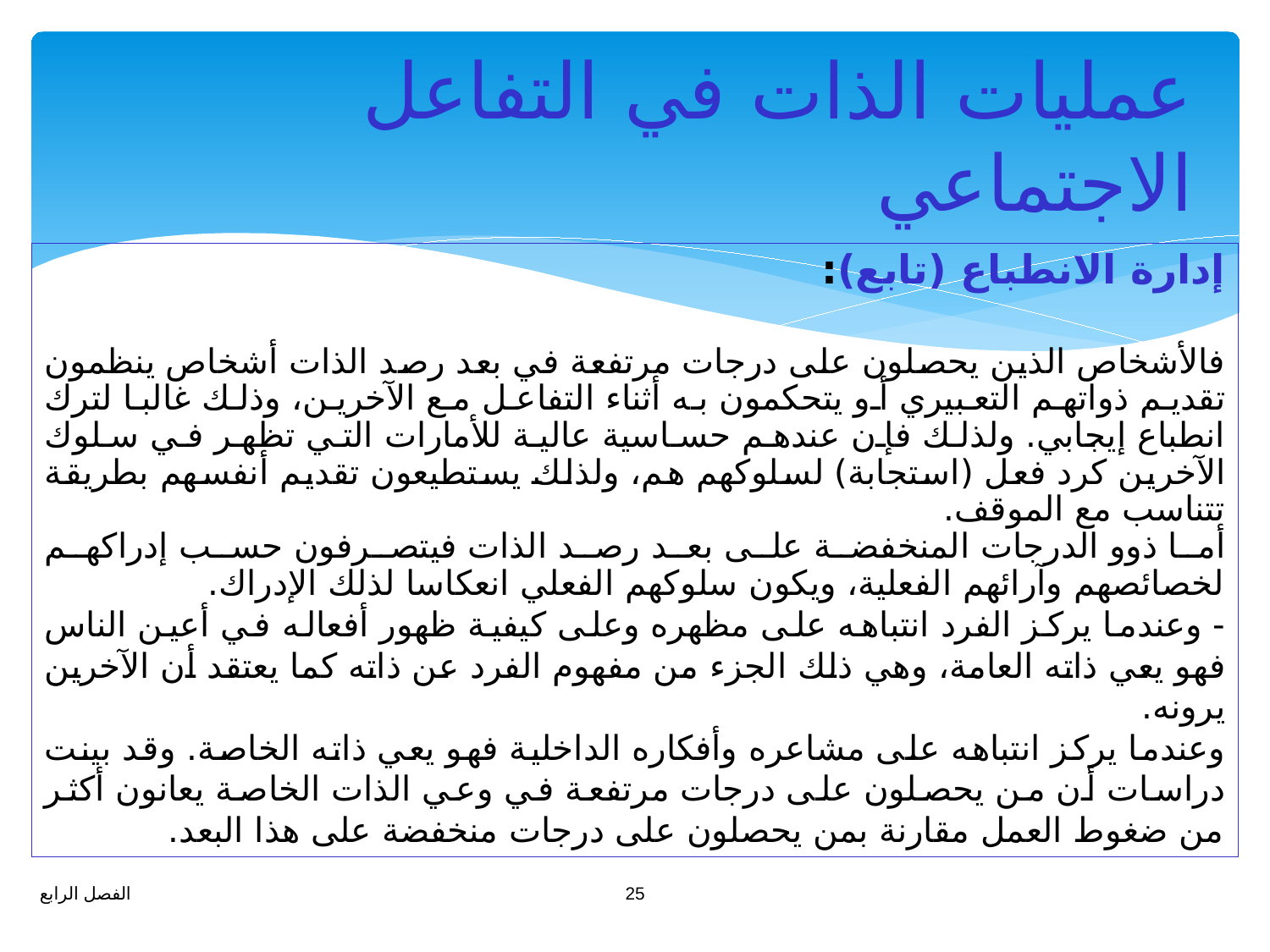

# عمليات الذات في التفاعل الاجتماعي
إدارة الانطباع (تابع):

فالأشخاص الذين يحصلون على درجات مرتفعة في بعد رصد الذات أشخاص ينظمون تقديم ذواتهم التعبيري أو يتحكمون به أثناء التفاعل مع الآخرين، وذلك غالبا لترك انطباع إيجابي. ولذلك فإن عندهم حساسية عالية للأمارات التي تظهر في سلوك الآخرين كرد فعل (استجابة) لسلوكهم هم، ولذلك يستطيعون تقديم أنفسهم بطريقة تتناسب مع الموقف.
أما ذوو الدرجات المنخفضة على بعد رصد الذات فيتصرفون حسب إدراكهم لخصائصهم وآرائهم الفعلية، ويكون سلوكهم الفعلي انعكاسا لذلك الإدراك.
- وعندما يركز الفرد انتباهه على مظهره وعلى كيفية ظهور أفعاله في أعين الناس فهو يعي ذاته العامة، وهي ذلك الجزء من مفهوم الفرد عن ذاته كما يعتقد أن الآخرين يرونه.
وعندما يركز انتباهه على مشاعره وأفكاره الداخلية فهو يعي ذاته الخاصة. وقد بينت دراسات أن من يحصلون على درجات مرتفعة في وعي الذات الخاصة يعانون أكثر من ضغوط العمل مقارنة بمن يحصلون على درجات منخفضة على هذا البعد.

25
الفصل الرابع